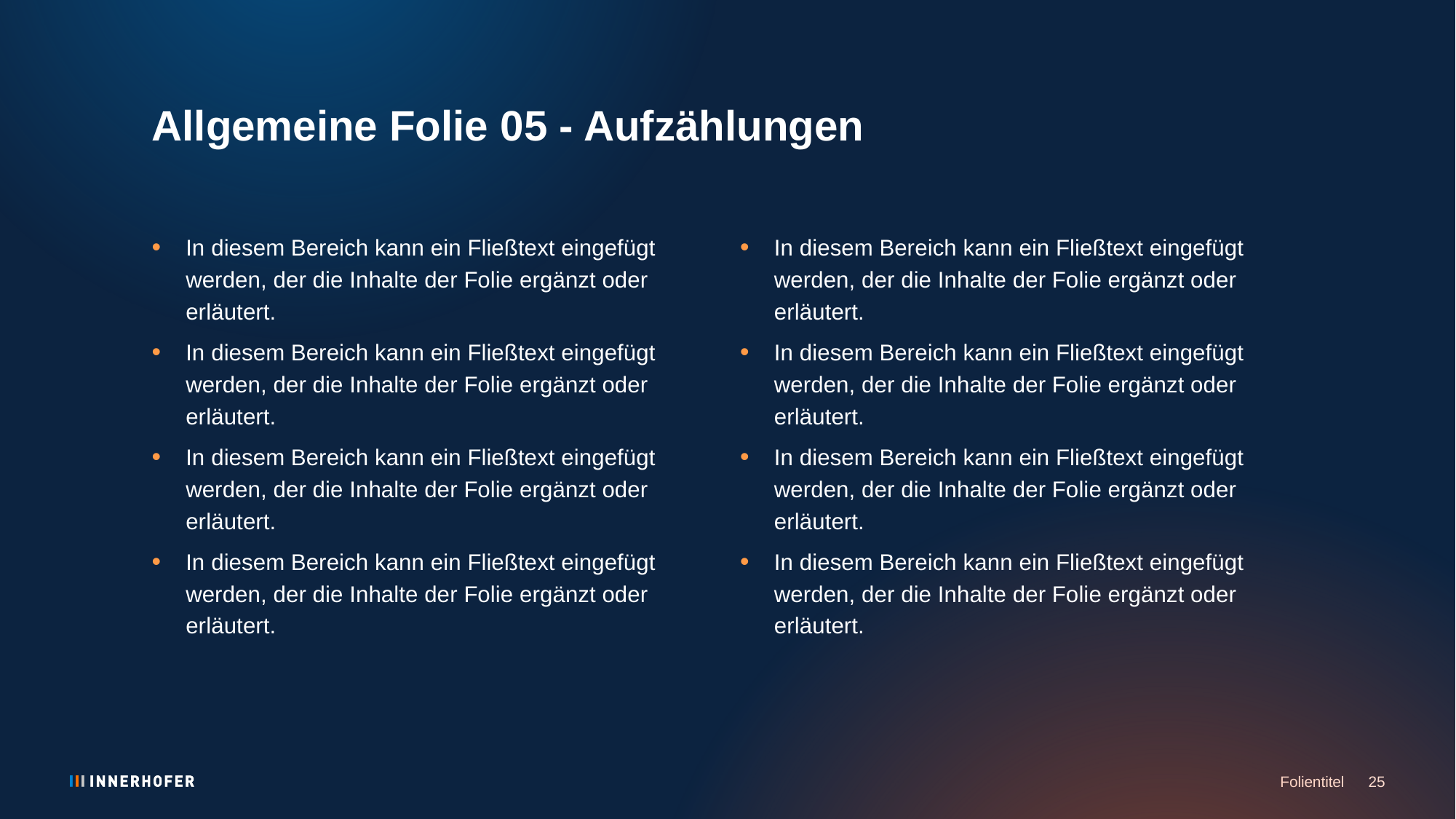

# Allgemeine Folie 05 - Aufzählungen
In diesem Bereich kann ein Fließtext eingefügt werden, der die Inhalte der Folie ergänzt oder erläutert.
In diesem Bereich kann ein Fließtext eingefügt werden, der die Inhalte der Folie ergänzt oder erläutert.
In diesem Bereich kann ein Fließtext eingefügt werden, der die Inhalte der Folie ergänzt oder erläutert.
In diesem Bereich kann ein Fließtext eingefügt werden, der die Inhalte der Folie ergänzt oder erläutert.

In diesem Bereich kann ein Fließtext eingefügt werden, der die Inhalte der Folie ergänzt oder erläutert.
In diesem Bereich kann ein Fließtext eingefügt werden, der die Inhalte der Folie ergänzt oder erläutert.
In diesem Bereich kann ein Fließtext eingefügt werden, der die Inhalte der Folie ergänzt oder erläutert.
In diesem Bereich kann ein Fließtext eingefügt werden, der die Inhalte der Folie ergänzt oder erläutert.
Folientitel
25